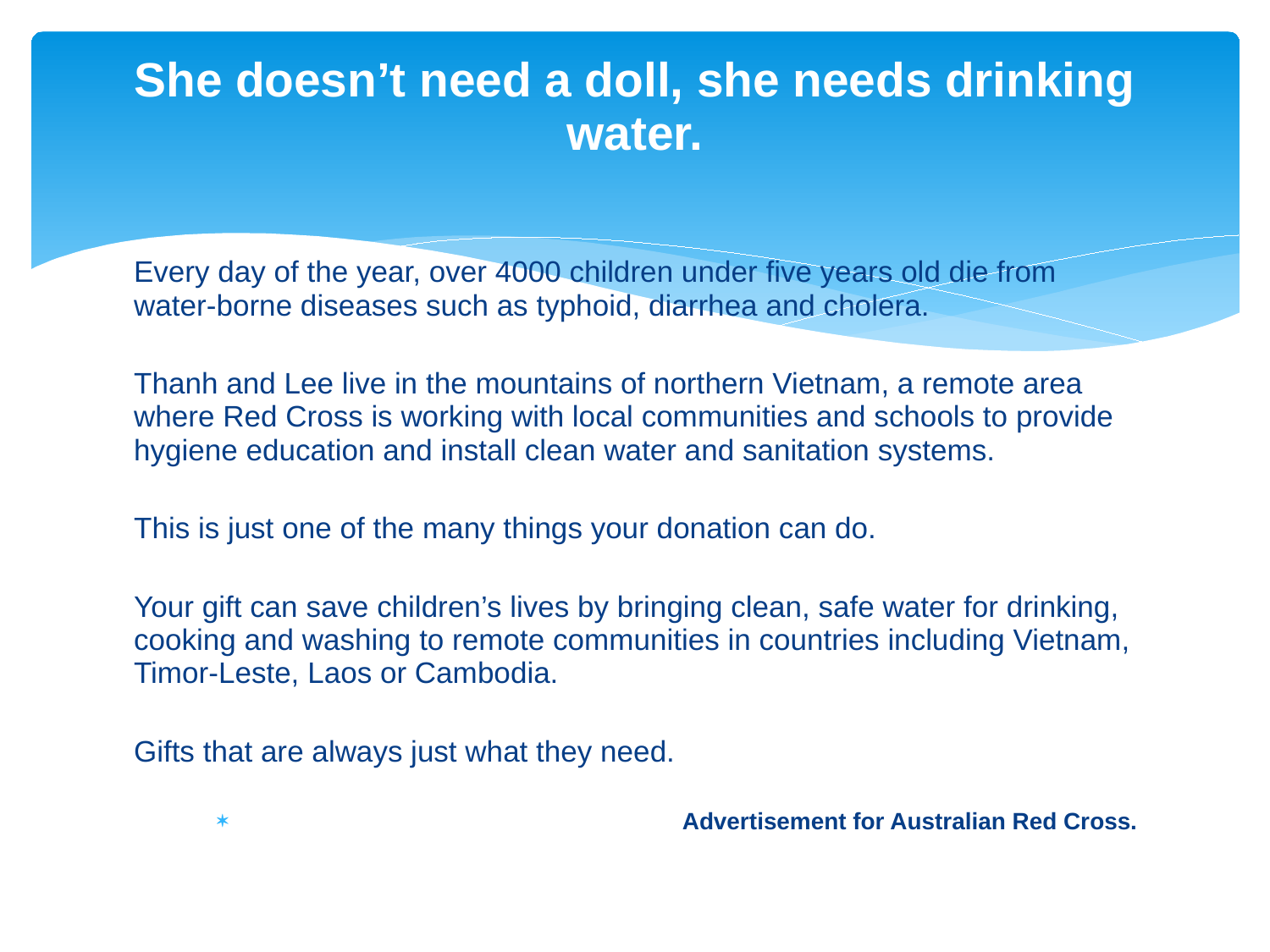

# She doesn’t need a doll, she needs drinking water.
Every day of the year, over 4000 children under five years old die from water-borne diseases such as typhoid, diarrhea and cholera.

Thanh and Lee live in the mountains of northern Vietnam, a remote area where Red Cross is working with local communities and schools to provide hygiene education and install clean water and sanitation systems.

This is just one of the many things your donation can do.

Your gift can save children’s lives by bringing clean, safe water for drinking, cooking and washing to remote communities in countries including Vietnam, Timor-Leste, Laos or Cambodia.

Gifts that are always just what they need.

Advertisement for Australian Red Cross.